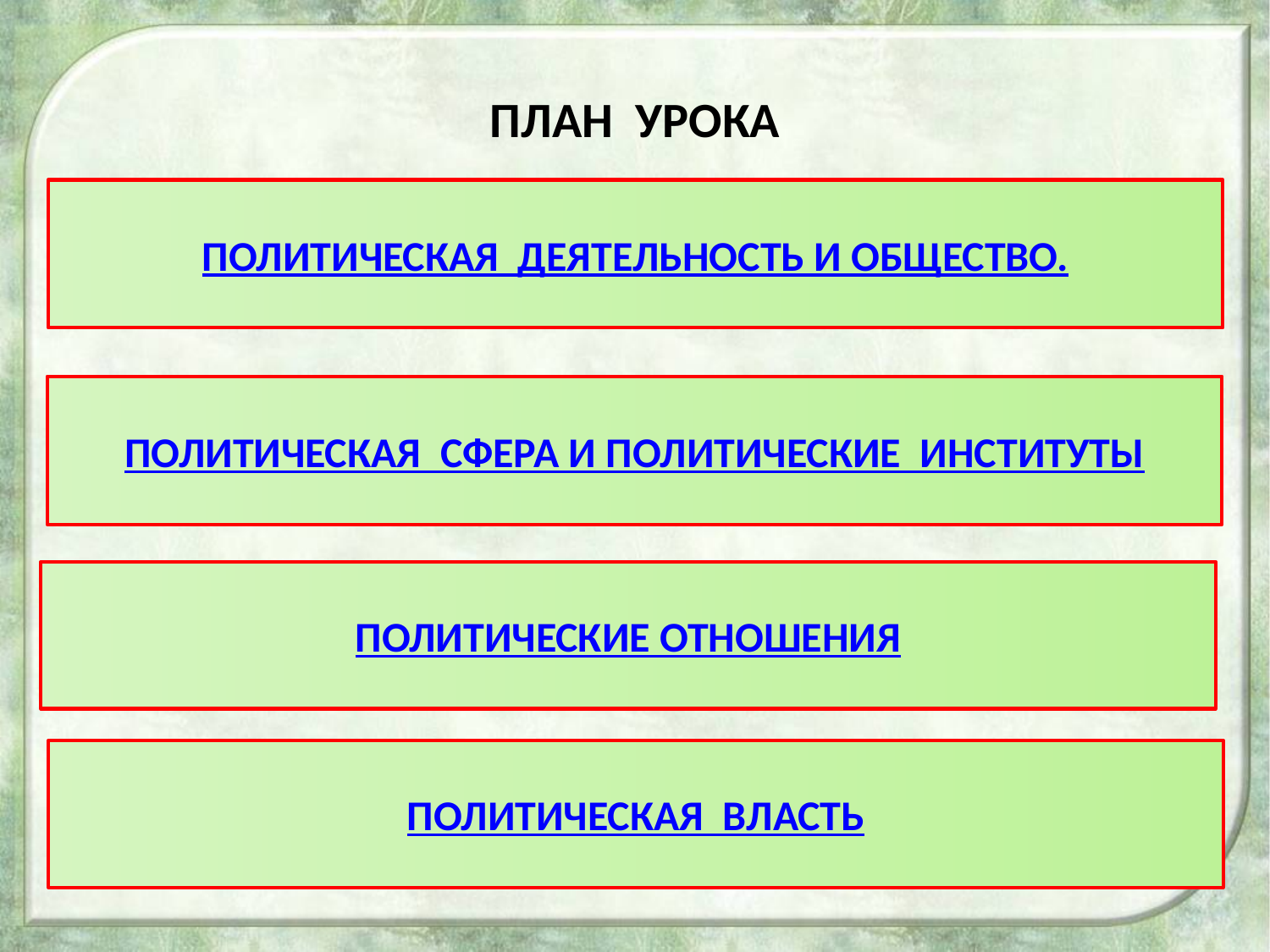

# ПЛАН  УРОКА
ПОЛИТИЧЕСКАЯ  ДЕЯТЕЛЬНОСТЬ И ОБЩЕСТВО.
ПОЛИТИЧЕСКАЯ  СФЕРА И ПОЛИТИЧЕСКИЕ  ИНСТИТУТЫ
ПОЛИТИЧЕСКИЕ ОТНОШЕНИЯ
ПОЛИТИЧЕСКАЯ  ВЛАСТЬ